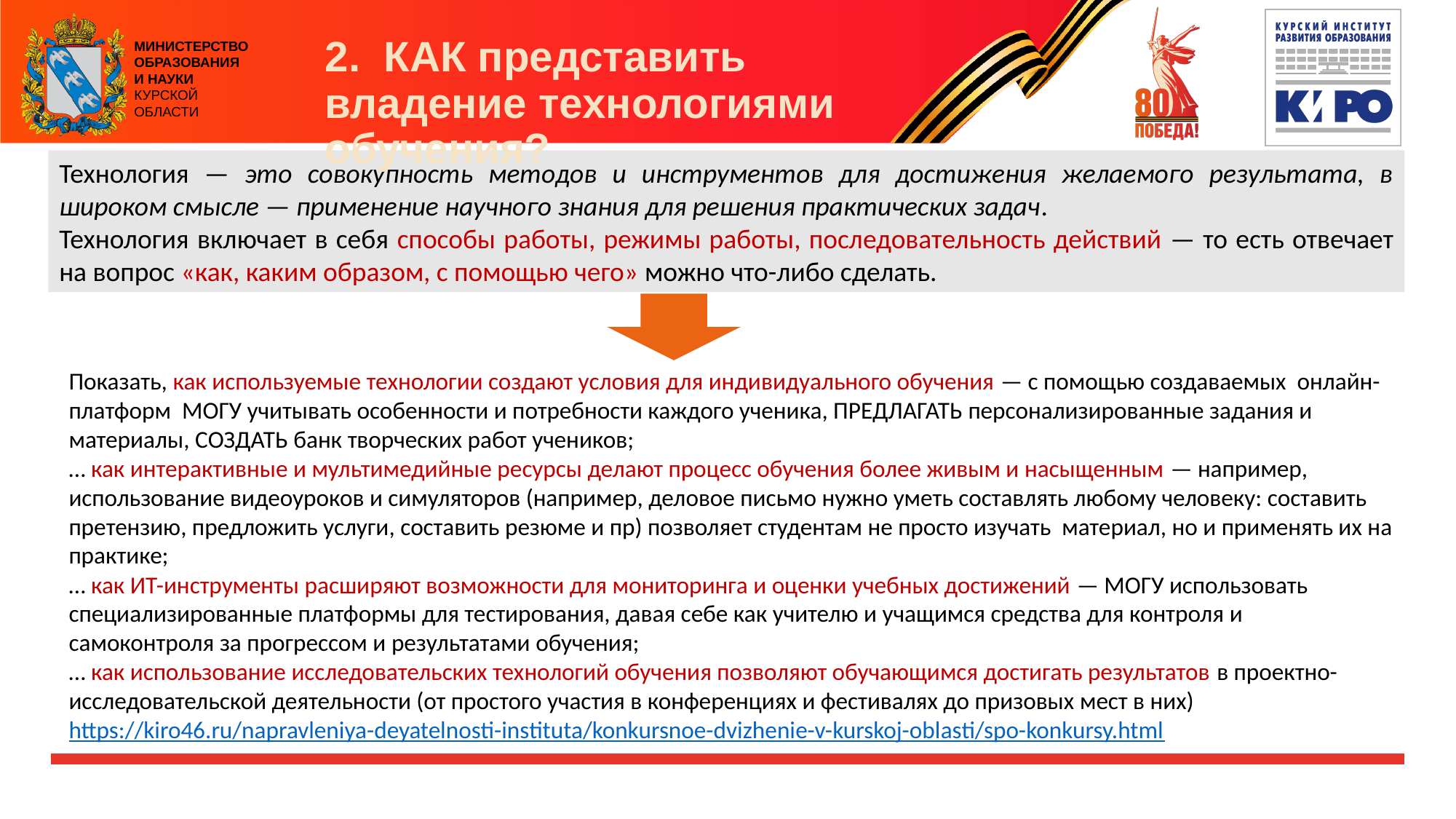

# 2.  КАК представить владение технологиями обучения?
Технология — это совокупность методов и инструментов для достижения желаемого результата, в широком смысле — применение научного знания для решения практических задач.
Технология включает в себя способы работы, режимы работы, последовательность действий — то есть отвечает на вопрос «как, каким образом, с помощью чего» можно что-либо сделать.

Показать, как используемые технологии создают условия для индивидуального обучения — с помощью создаваемых  онлайн-платформ  МОГУ учитывать особенности и потребности каждого ученика, ПРЕДЛАГАТЬ персонализированные задания и материалы, СОЗДАТЬ банк творческих работ учеников;
… как интерактивные и мультимедийные ресурсы делают процесс обучения более живым и насыщенным — например, использование видеоуроков и симуляторов (например, деловое письмо нужно уметь составлять любому человеку: составить претензию, предложить услуги, составить резюме и пр) позволяет студентам не просто изучать  материал, но и применять их на практике;
… как ИТ-инструменты расширяют возможности для мониторинга и оценки учебных достижений — МОГУ использовать специализированные платформы для тестирования, давая себе как учителю и учащимся средства для контроля и самоконтроля за прогрессом и результатами обучения;
… как использование исследовательских технологий обучения позволяют обучающимся достигать результатов в проектно-исследовательской деятельности (от простого участия в конференциях и фестивалях до призовых мест в них) https://kiro46.ru/napravleniya-deyatelnosti-instituta/konkursnoe-dvizhenie-v-kurskoj-oblasti/spo-konkursy.html